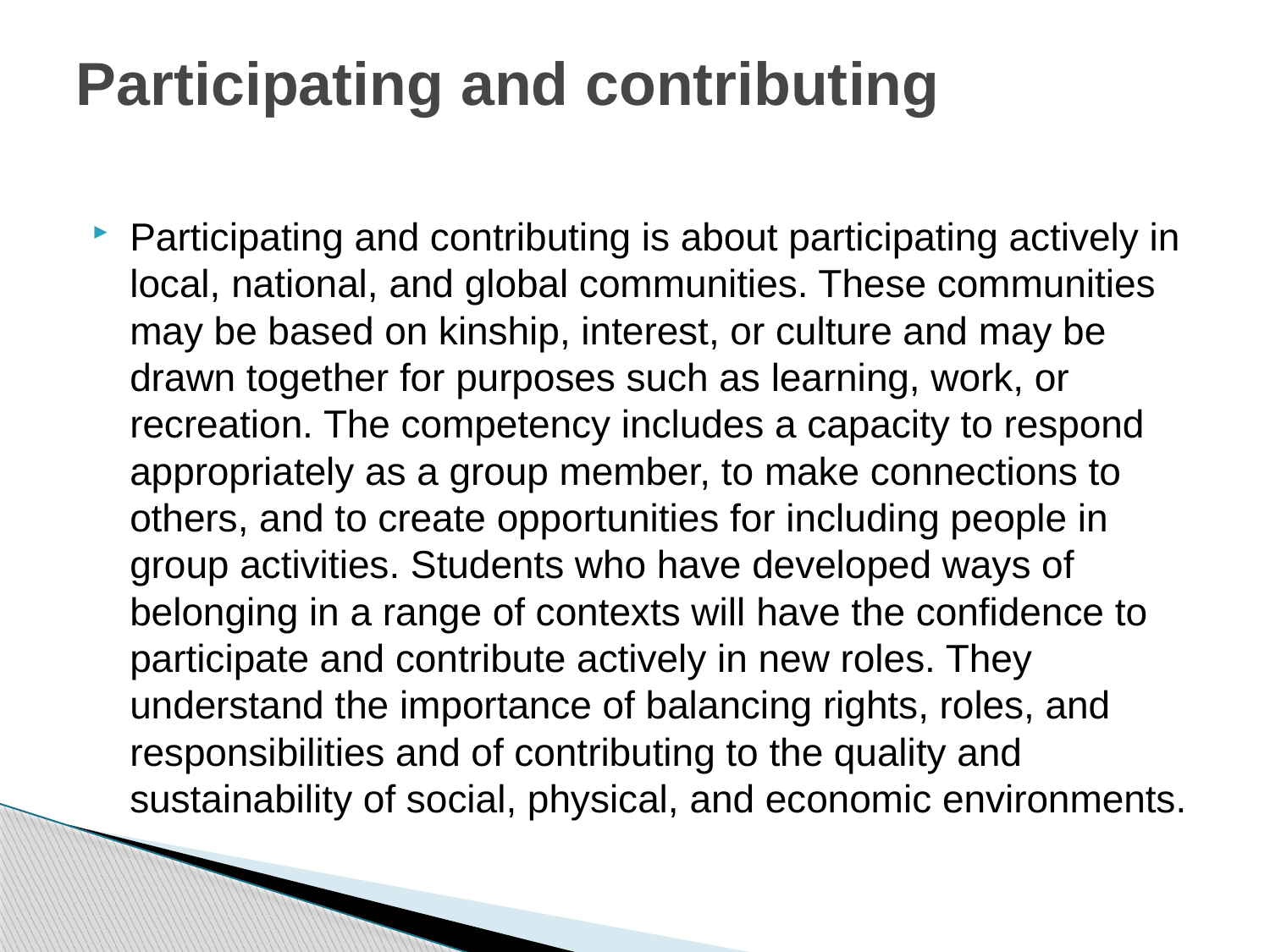

# Participating and contributing
Participating and contributing is about participating actively in local, national, and global communities. These communities may be based on kinship, interest, or culture and may be drawn together for purposes such as learning, work, or recreation. The competency includes a capacity to respond appropriately as a group member, to make connections to others, and to create opportunities for including people in group activities. Students who have developed ways of belonging in a range of contexts will have the confidence to participate and contribute actively in new roles. They understand the importance of balancing rights, roles, and responsibilities and of contributing to the quality and sustainability of social, physical, and economic environments.